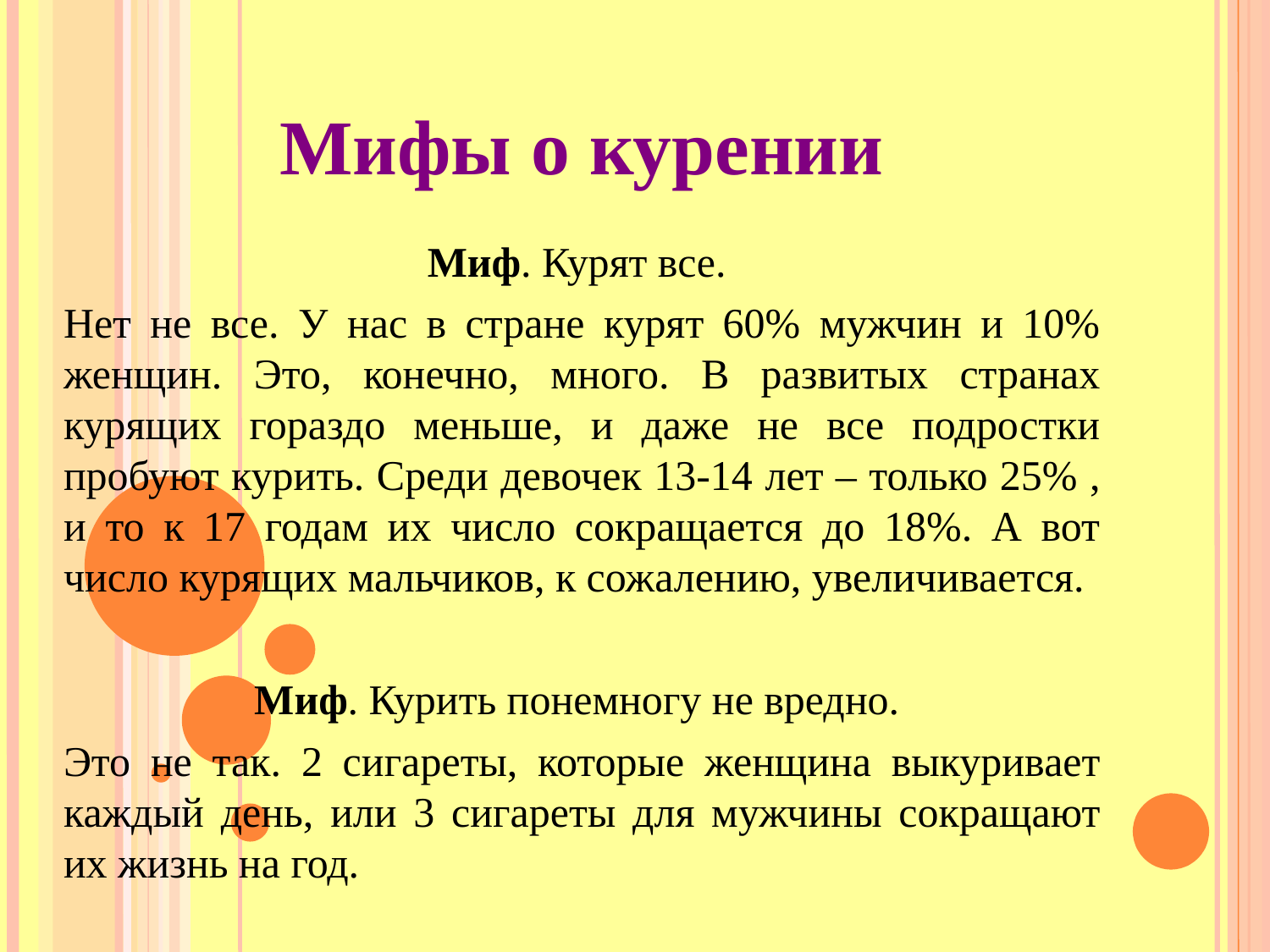

Мифы о курении
Миф. Курят все.
Нет не все. У нас в стране курят 60% мужчин и 10% женщин. Это, конечно, много. В развитых странах курящих гораздо меньше, и даже не все подростки пробуют курить. Среди девочек 13-14 лет – только 25% , и то к 17 годам их число сокращается до 18%. А вот число курящих мальчиков, к сожалению, увеличивается.

Миф. Курить понемногу не вредно.
Это не так. 2 сигареты, которые женщина выкуривает каждый день, или 3 сигареты для мужчины сокращают их жизнь на год.